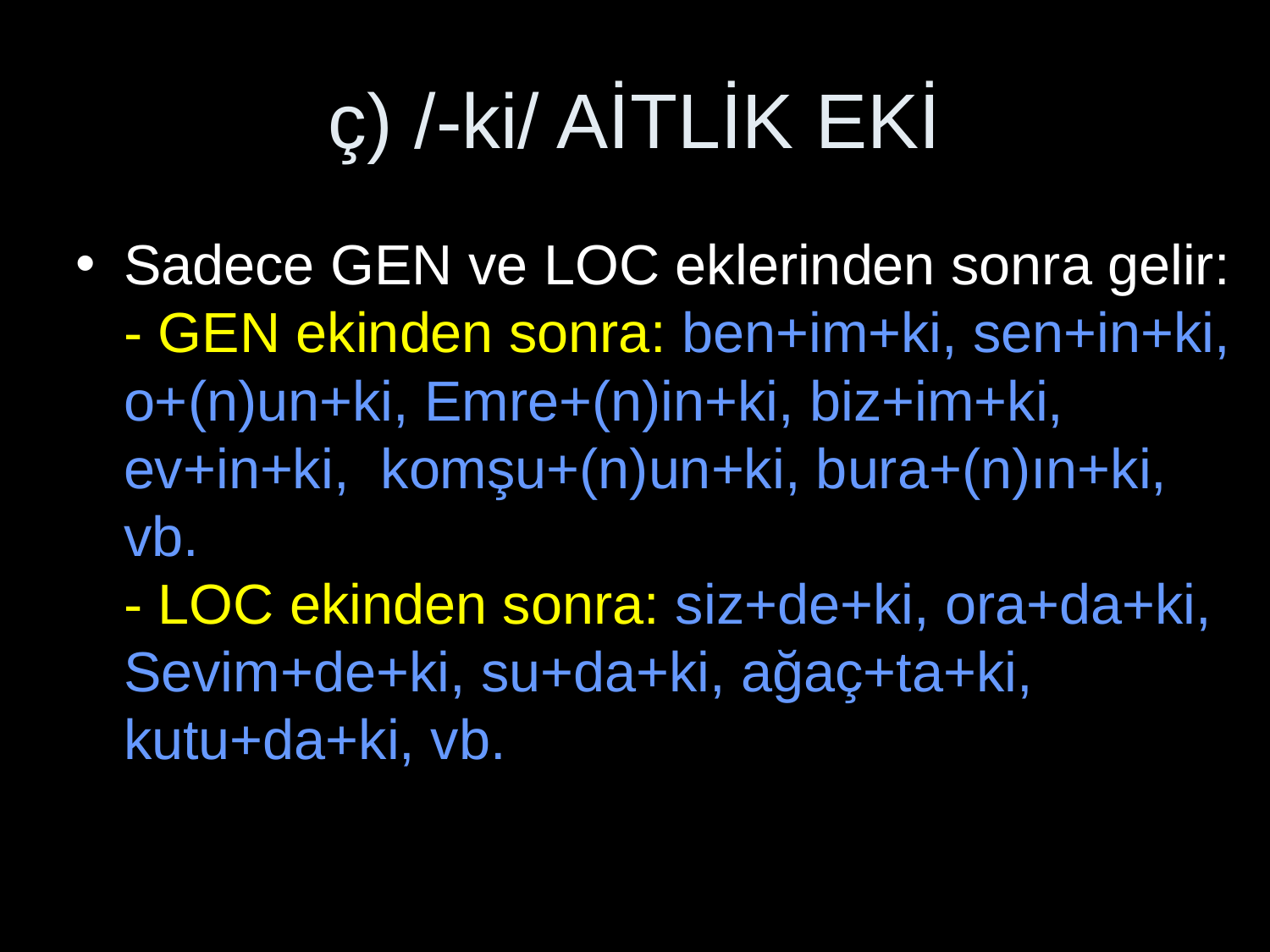

# ç) /-ki/ AİTLİK EKİ
Sadece GEN ve LOC eklerinden sonra gelir:
- GEN ekinden sonra: ben+im+ki, sen+in+ki, o+(n)un+ki, Emre+(n)in+ki, biz+im+ki, ev+in+ki,  komşu+(n)un+ki, bura+(n)ın+ki, vb.
- LOC ekinden sonra: siz+de+ki, ora+da+ki, Sevim+de+ki, su+da+ki, ağaç+ta+ki, kutu+da+ki, vb.